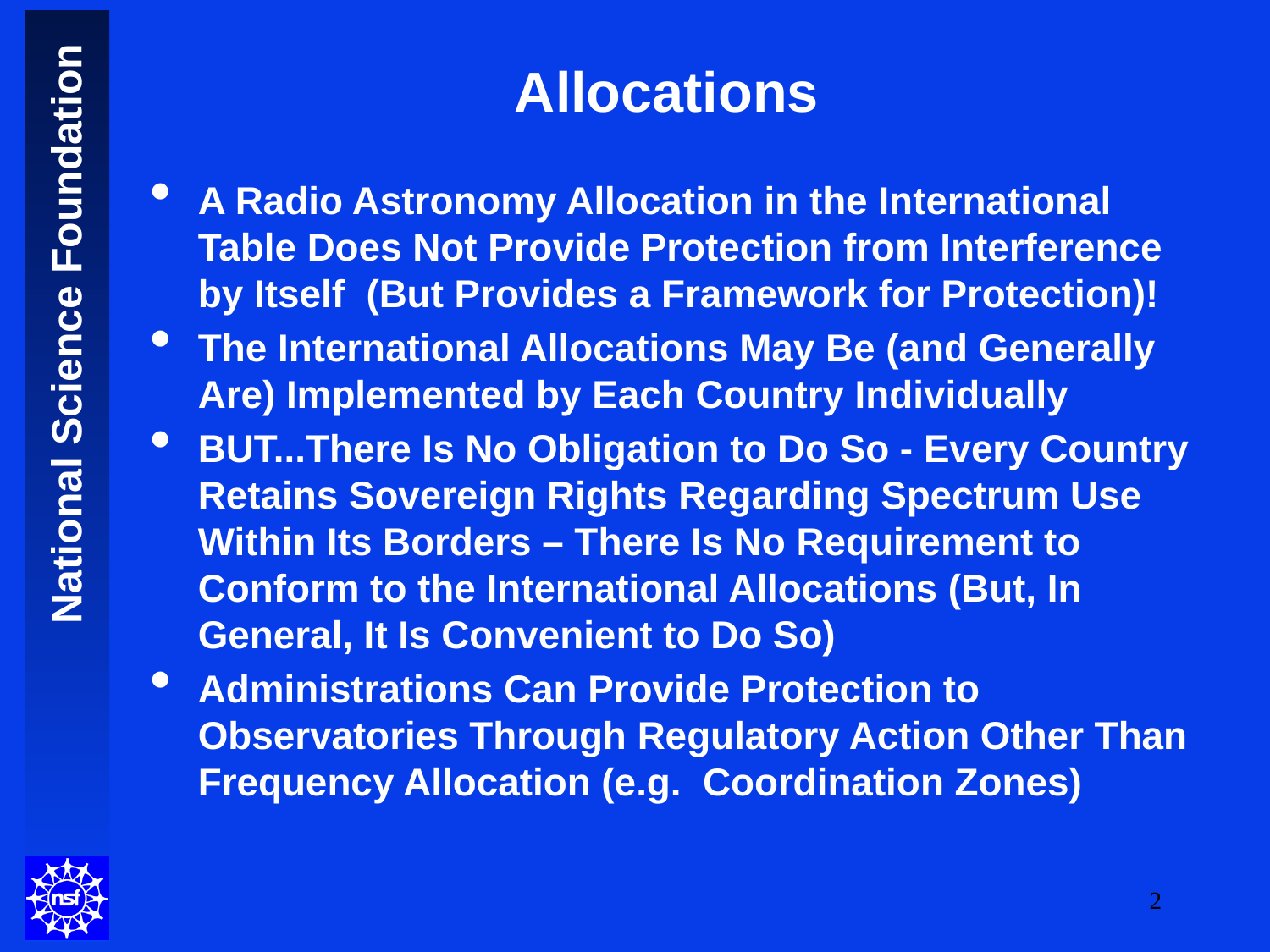

# Allocations
A Radio Astronomy Allocation in the International Table Does Not Provide Protection from Interference by Itself  (But Provides a Framework for Protection)!
The International Allocations May Be (and Generally Are) Implemented by Each Country Individually
BUT...There Is No Obligation to Do So - Every Country Retains Sovereign Rights Regarding Spectrum Use Within Its Borders – There Is No Requirement to Conform to the International Allocations (But, In General, It Is Convenient to Do So)
Administrations Can Provide Protection to Observatories Through Regulatory Action Other Than Frequency Allocation (e.g.  Coordination Zones)
2